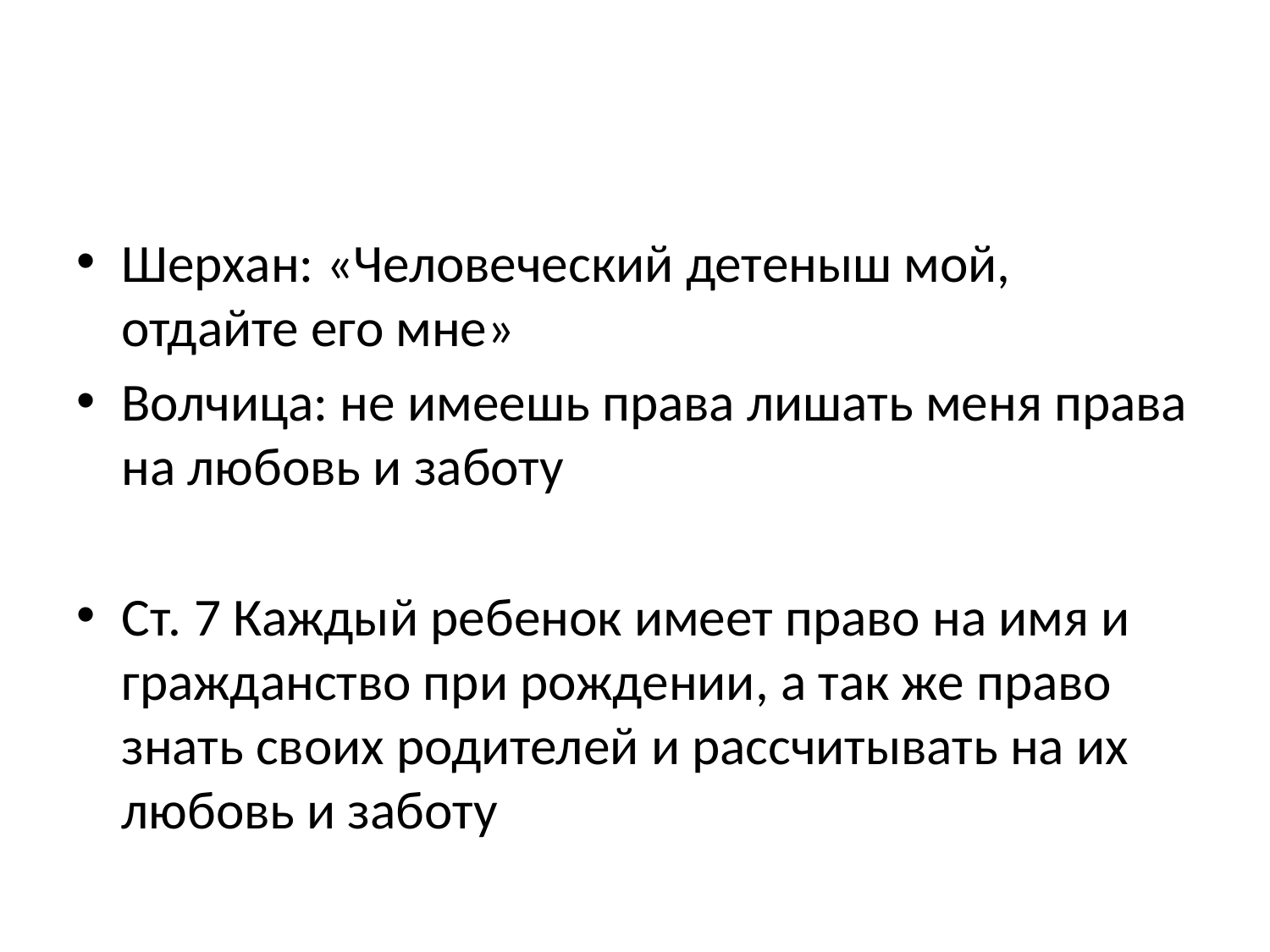

#
Шерхан: «Человеческий детеныш мой, отдайте его мне»
Волчица: не имеешь права лишать меня права на любовь и заботу

Ст. 7 Каждый ребенок имеет право на имя и гражданство при рождении, а так же право знать своих родителей и рассчитывать на их любовь и заботу